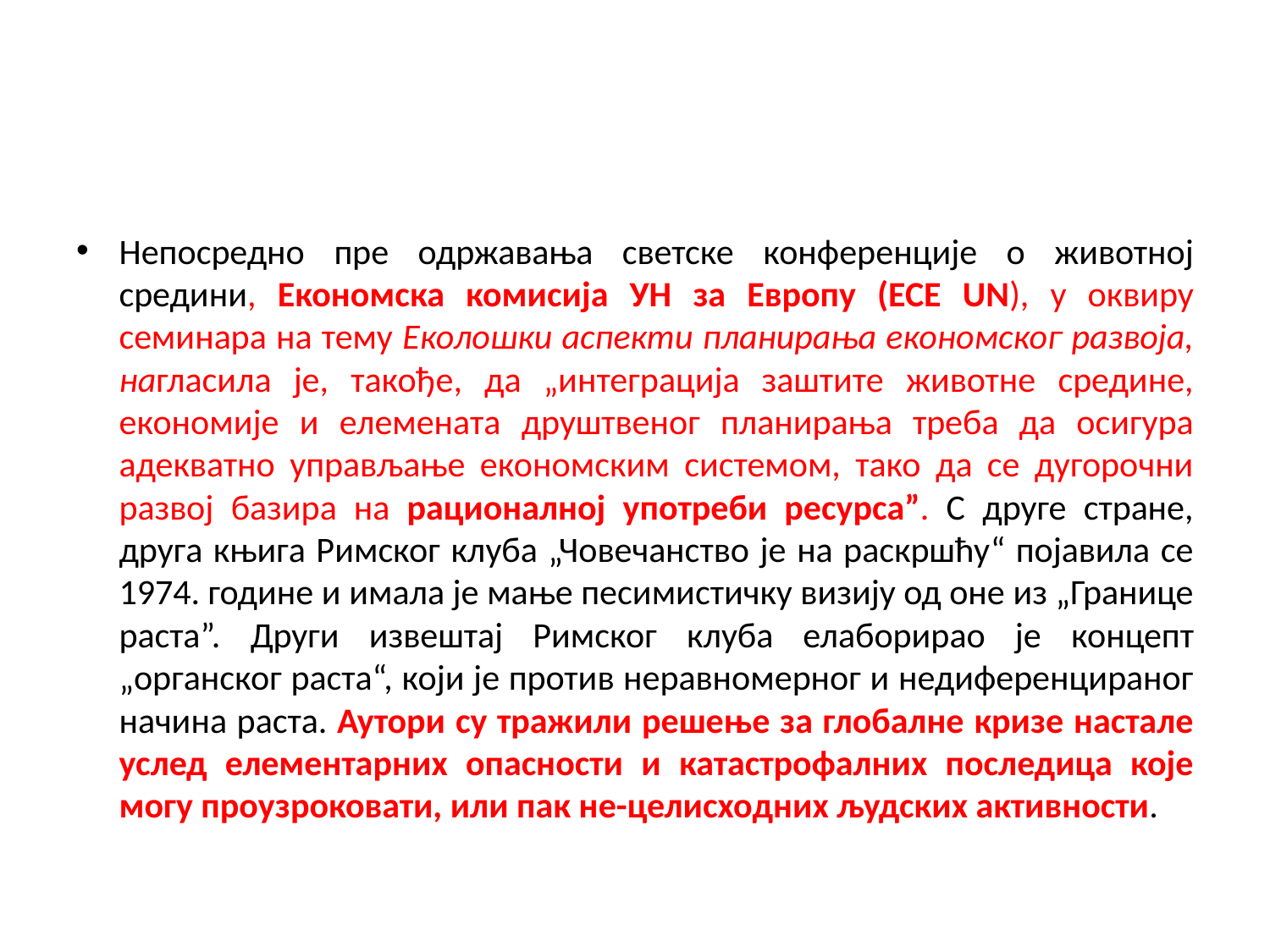

#
Непосредно пре одржавања светске конференције о животној средини, Економска комисија УН за Европу (ECE UN), у оквиру семинара на тему Еколошки аспекти планирања економског развоја, нагласила је, такође, да „интеграција заштите животне средине, економије и елемената друштвеног планирања треба да осигура адекватно управљање економским системом, тако да се дугорочни развој базира на рационалној употреби ресурса”. С друге стране, друга књига Римског клуба „Човечанство је на раскршћу“ појавила се 1974. године и имала је мање песимистичку визију од оне из „Границе раста”. Други извештај Римског клуба елаборирао је концепт „органског раста“, који је против неравномерног и недиференцираног начина раста. Аутори су тражили решење за глобалне кризе настале услед елементарних опасности и катастрофалних последица које могу проузроковати, или пак не-целисходних људских активности.